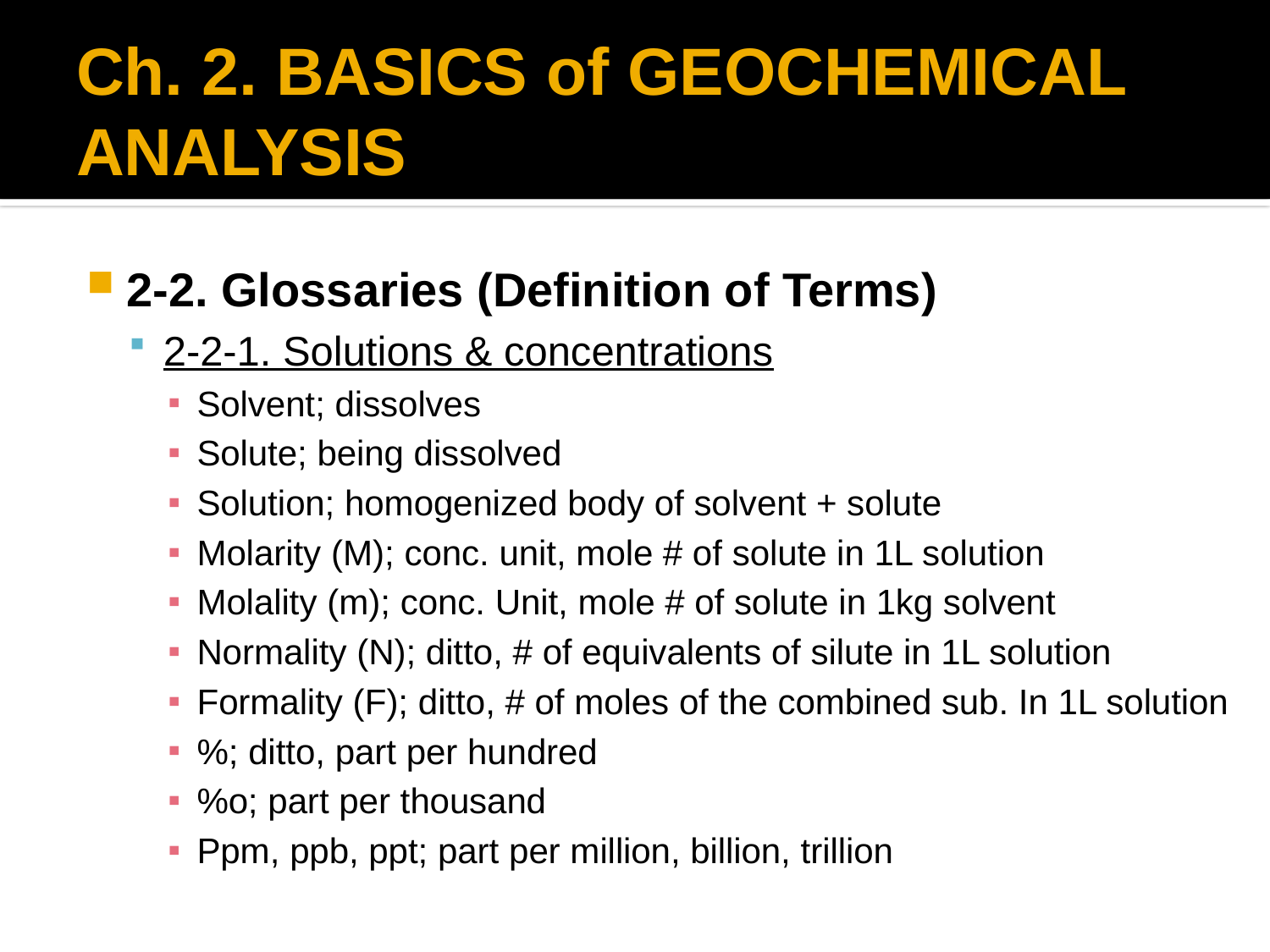

# Ch. 2. BASICS of GEOCHEMICAL ANALYSIS
2-2. Glossaries (Definition of Terms)
2-2-1. Solutions & concentrations
Solvent; dissolves
Solute; being dissolved
Solution; homogenized body of solvent + solute
Molarity (M); conc. unit, mole # of solute in 1L solution
Molality (m); conc. Unit, mole # of solute in 1kg solvent
Normality (N); ditto, # of equivalents of silute in 1L solution
Formality (F); ditto, # of moles of the combined sub. In 1L solution
%; ditto, part per hundred
%o; part per thousand
Ppm, ppb, ppt; part per million, billion, trillion